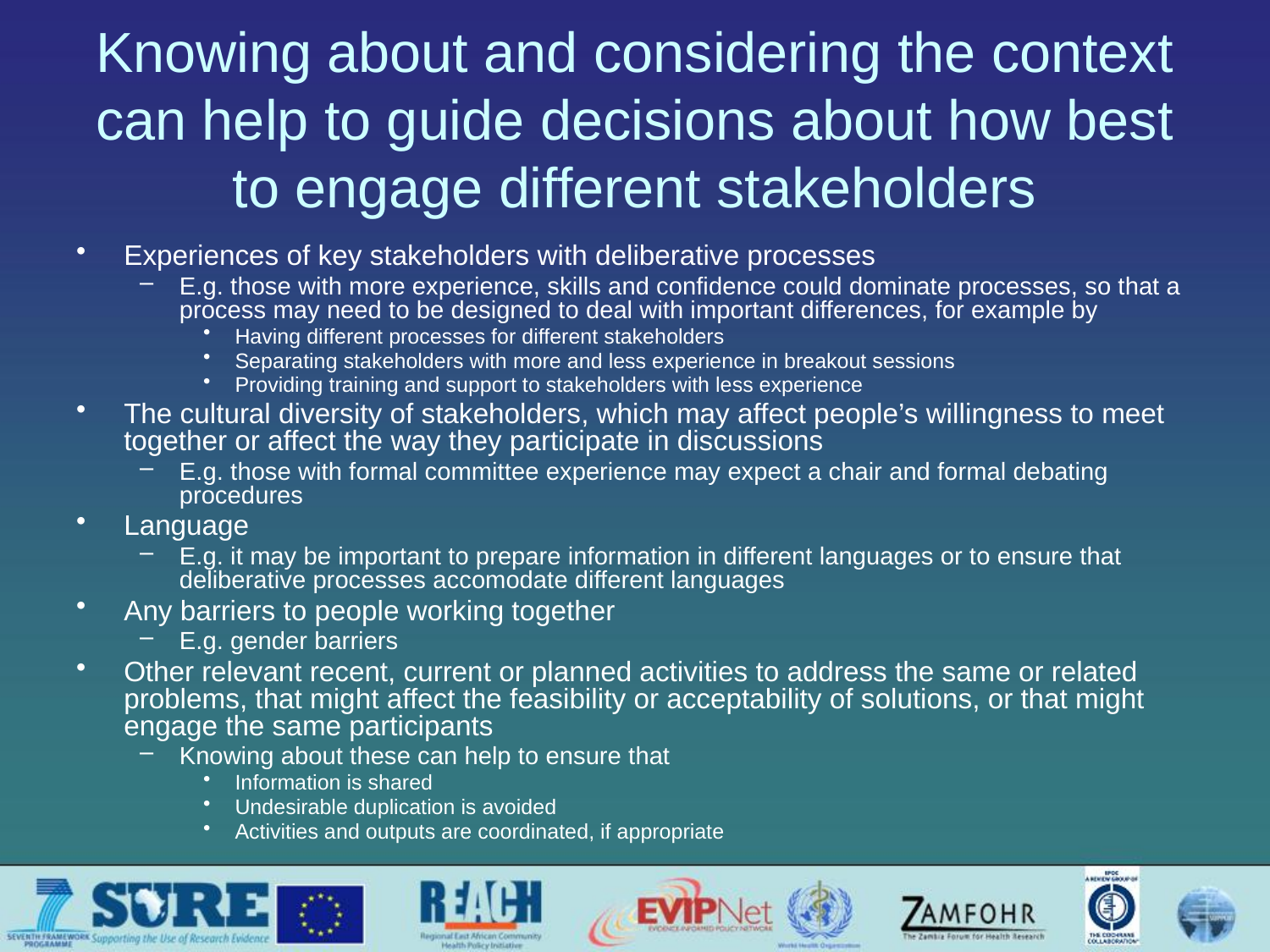

# Knowing about and considering the context can help to guide decisions about how best to engage different stakeholders
Experiences of key stakeholders with deliberative processes
E.g. those with more experience, skills and confidence could dominate processes, so that a process may need to be designed to deal with important differences, for example by
Having different processes for different stakeholders
Separating stakeholders with more and less experience in breakout sessions
Providing training and support to stakeholders with less experience
The cultural diversity of stakeholders, which may affect people’s willingness to meet together or affect the way they participate in discussions
E.g. those with formal committee experience may expect a chair and formal debating procedures
Language
E.g. it may be important to prepare information in different languages or to ensure that deliberative processes accomodate different languages
Any barriers to people working together
E.g. gender barriers
Other relevant recent, current or planned activities to address the same or related problems, that might affect the feasibility or acceptability of solutions, or that might engage the same participants
Knowing about these can help to ensure that
Information is shared
Undesirable duplication is avoided
Activities and outputs are coordinated, if appropriate